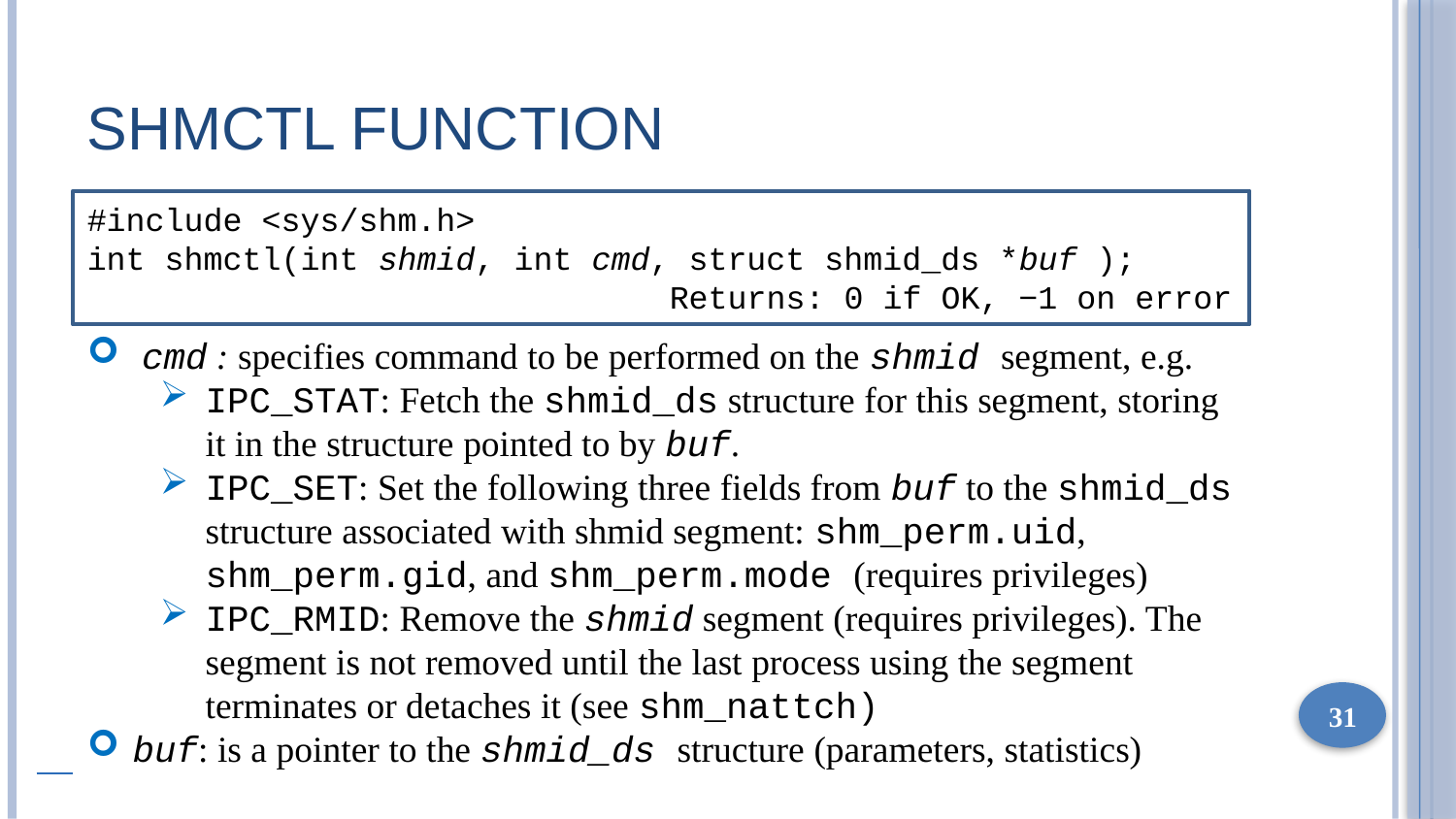

# SHMCTL Function
#include <sys/shm.h>
int shmctl(int shmid, int cmd, struct shmid_ds *buf );
				Returns: 0 if OK, −1 on error
cmd : specifies command to be performed on the shmid segment, e.g.
IPC_STAT: Fetch the shmid_ds structure for this segment, storing it in the structure pointed to by buf.
IPC_SET: Set the following three fields from buf to the shmid_ds structure associated with shmid segment: shm_perm.uid, shm_perm.gid, and shm_perm.mode (requires privileges)
IPC_RMID: Remove the shmid segment (requires privileges). The segment is not removed until the last process using the segment terminates or detaches it (see shm_nattch)
buf: is a pointer to the shmid_ds structure (parameters, statistics)

31